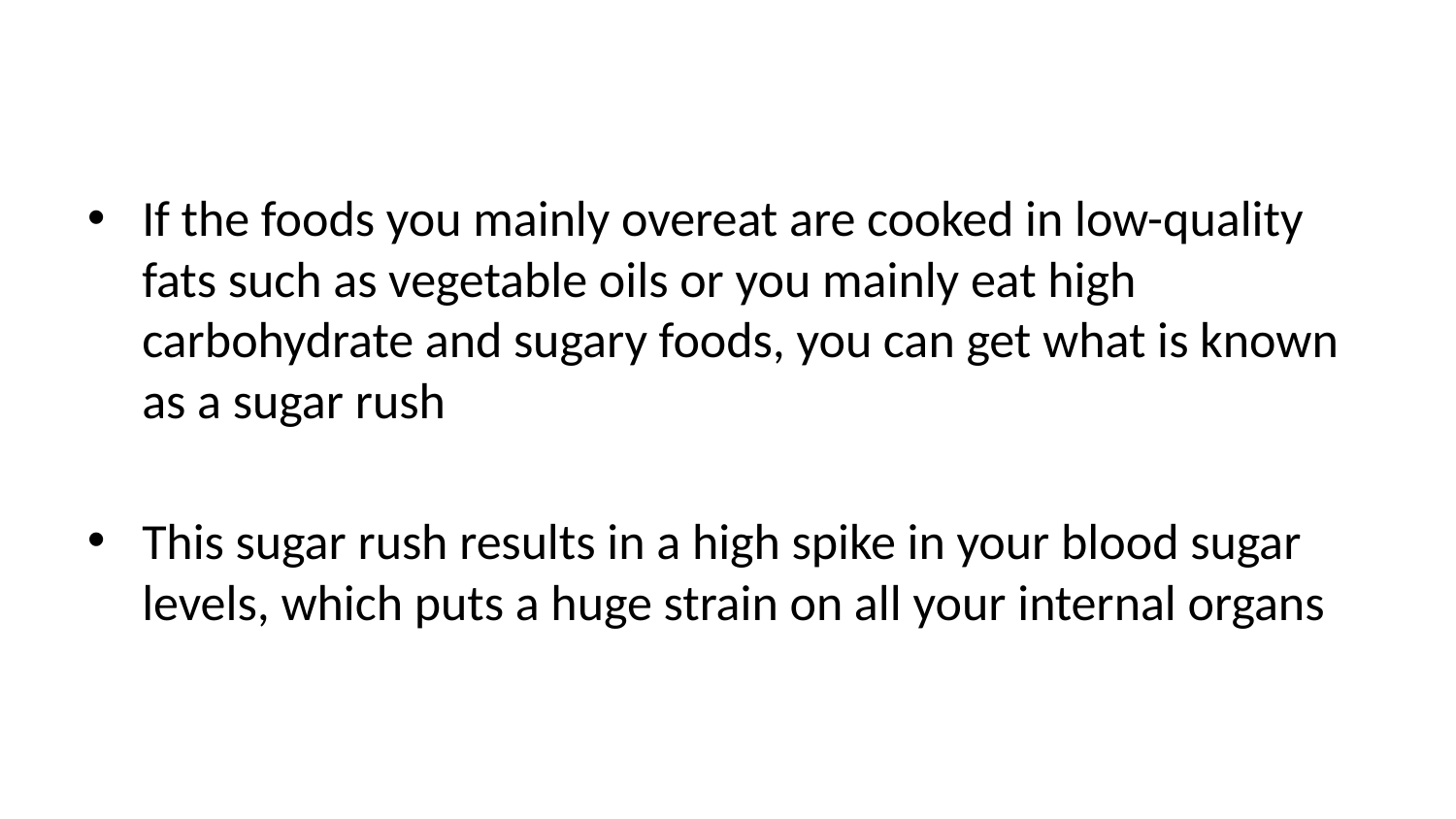

If the foods you mainly overeat are cooked in low-quality fats such as vegetable oils or you mainly eat high carbohydrate and sugary foods, you can get what is known as a sugar rush

This sugar rush results in a high spike in your blood sugar levels, which puts a huge strain on all your internal organs